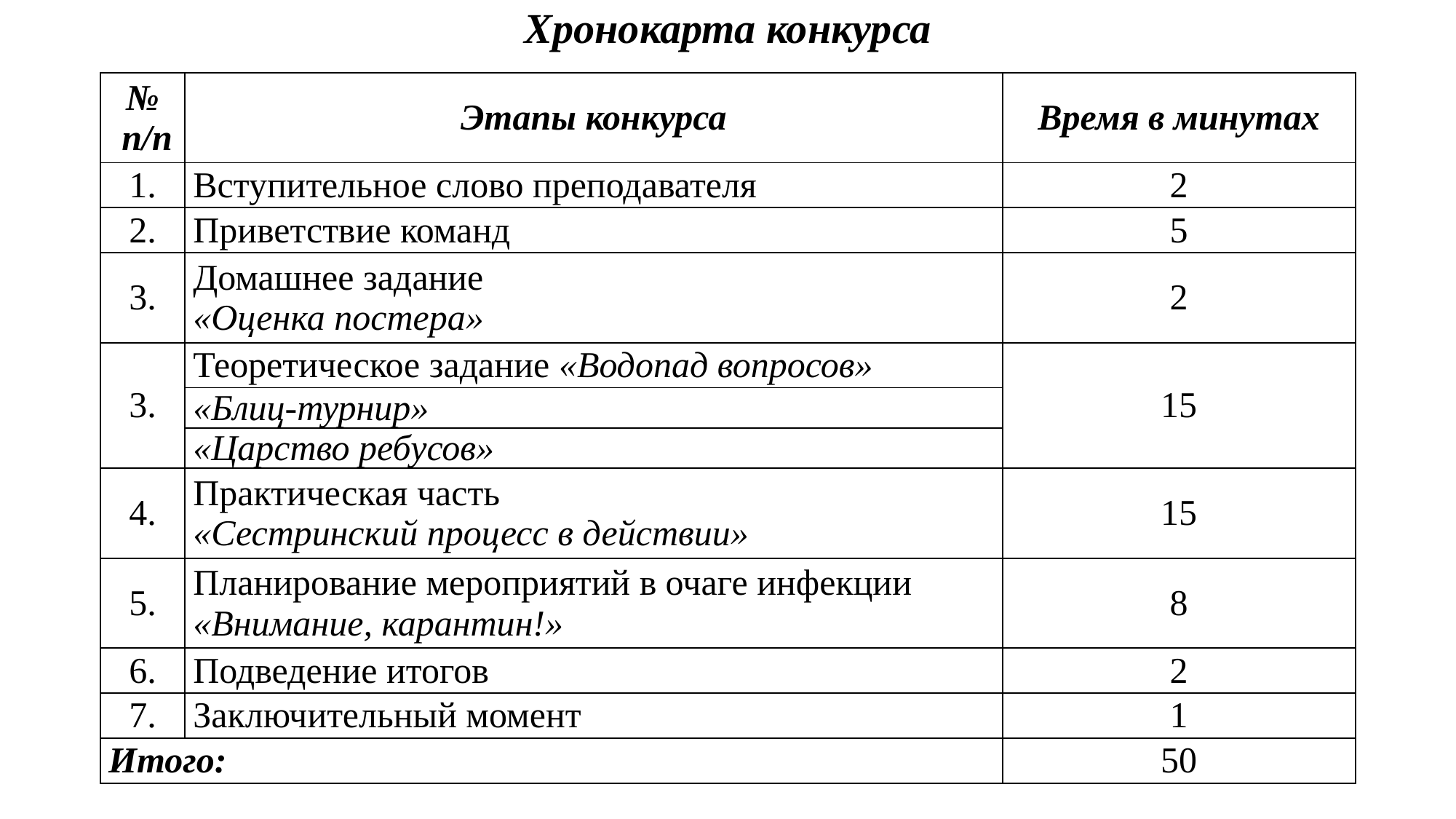

# Хронокарта конкурса
| № п/п | Этапы конкурса | Время в минутах |
| --- | --- | --- |
| 1. | Вступительное слово преподавателя | 2 |
| 2. | Приветствие команд | 5 |
| 3. | Домашнее задание «Оценка постера» | 2 |
| 3. | Теоретическое задание «Водопад вопросов» | 15 |
|  | «Блиц-турнир» |  |
|  | «Царство ребусов» |  |
| 4. | Практическая часть «Сестринский процесс в действии» | 15 |
| 5. | Планирование мероприятий в очаге инфекции «Внимание, карантин!» | 8 |
| 6. | Подведение итогов | 2 |
| 7. | Заключительный момент | 1 |
| Итого: |  | 50 |